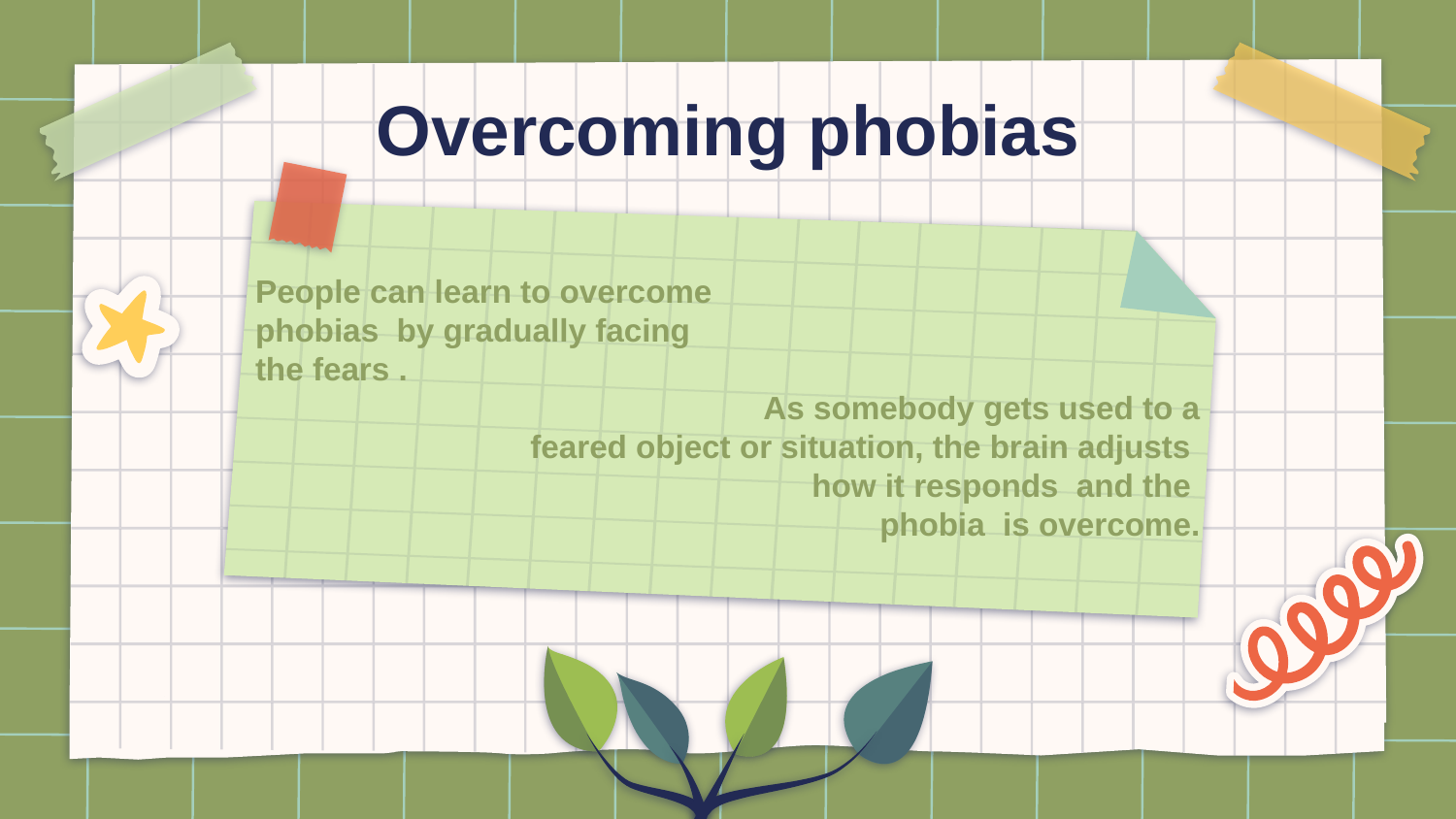

# Overcoming phobias

People can learn to overcome
phobias  by gradually facing
the fears .
                         As somebody gets used to a
                        feared object or situation, the brain adjusts  how it responds  and the
phobia  is overcome.